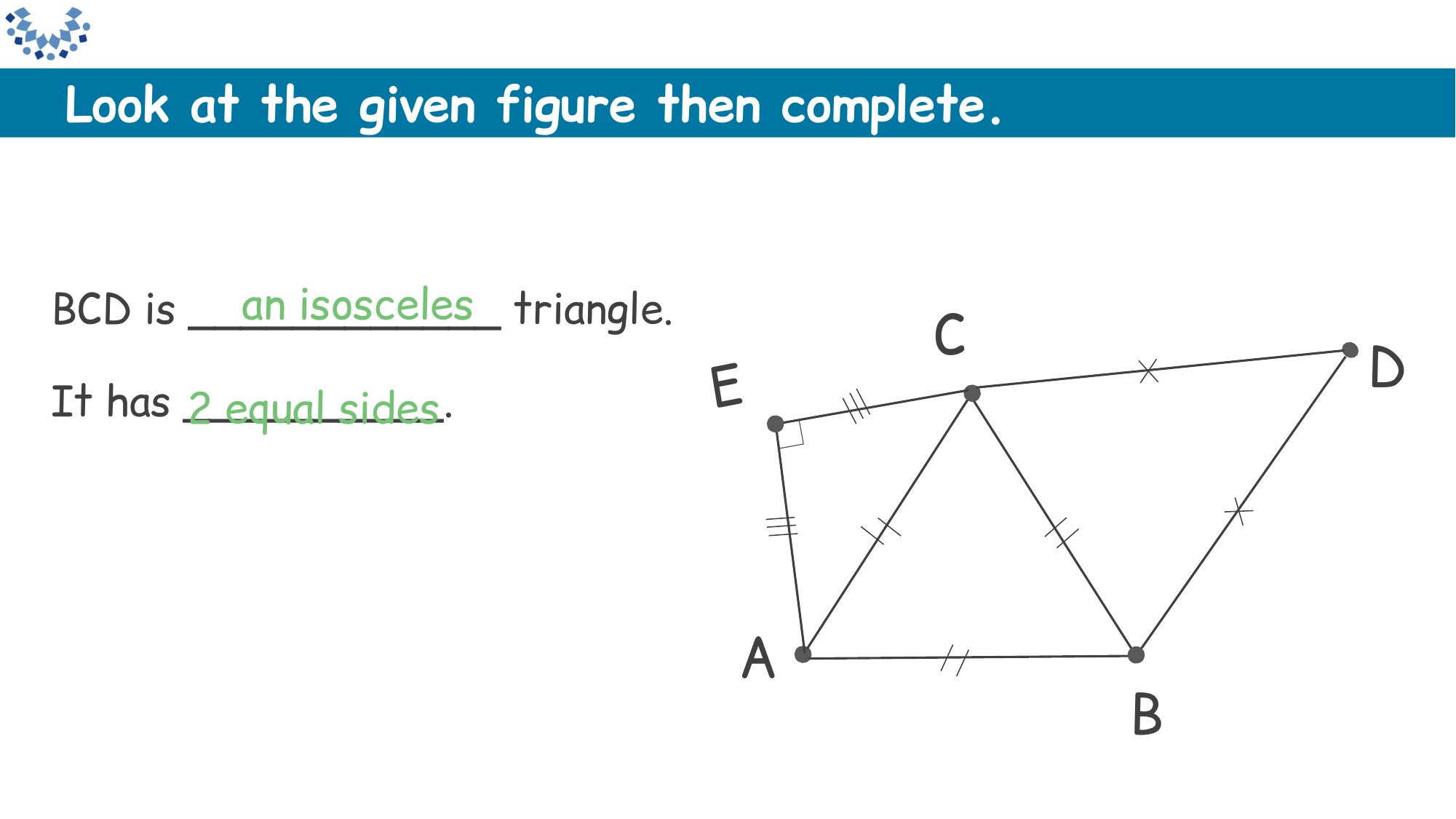

Look at the given figure then complete.
an isosceles
BCD is ____________ triangle.
It has __________.
C

A

B
2 equal sides
D

E